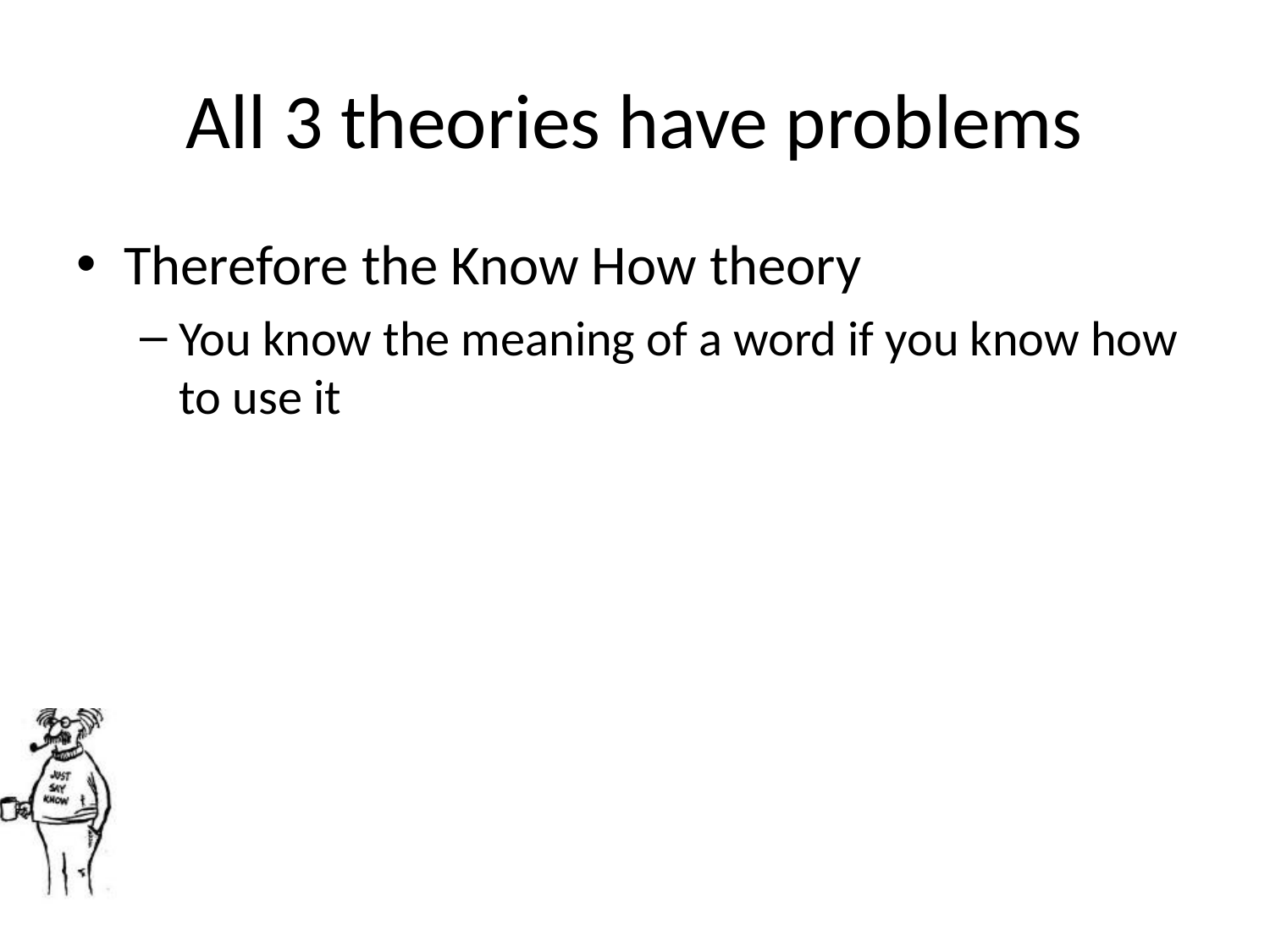

# All 3 theories have problems
Therefore the Know How theory
You know the meaning of a word if you know how to use it